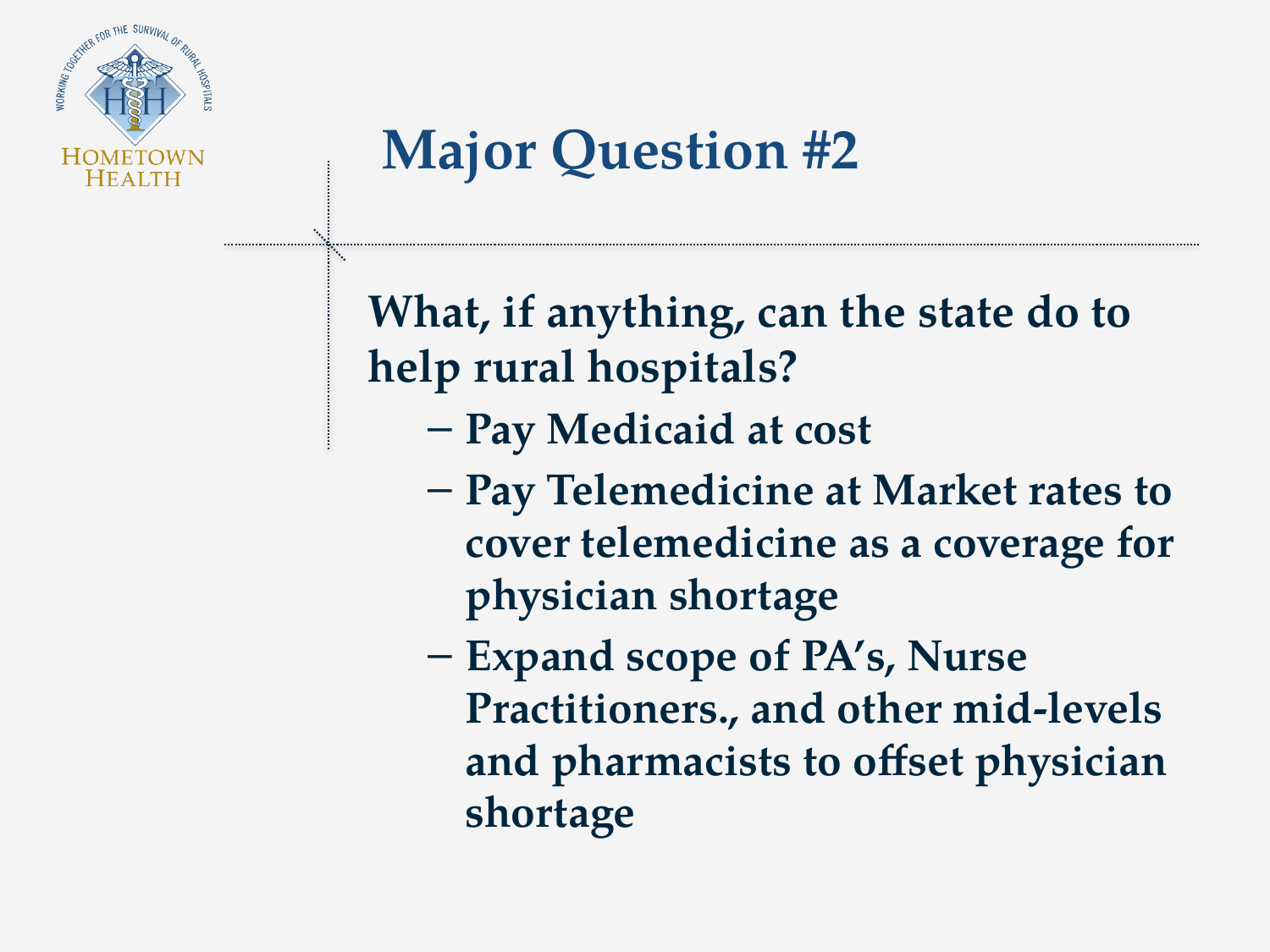

Major Question #2
What, if anything, can the state do to help rural hospitals?
Pay Medicaid at cost
Pay Telemedicine at Market rates to cover telemedicine as a coverage for physician shortage
Expand scope of PA’s, Nurse Practitioners., and other mid-levels and pharmacists to offset physician shortage